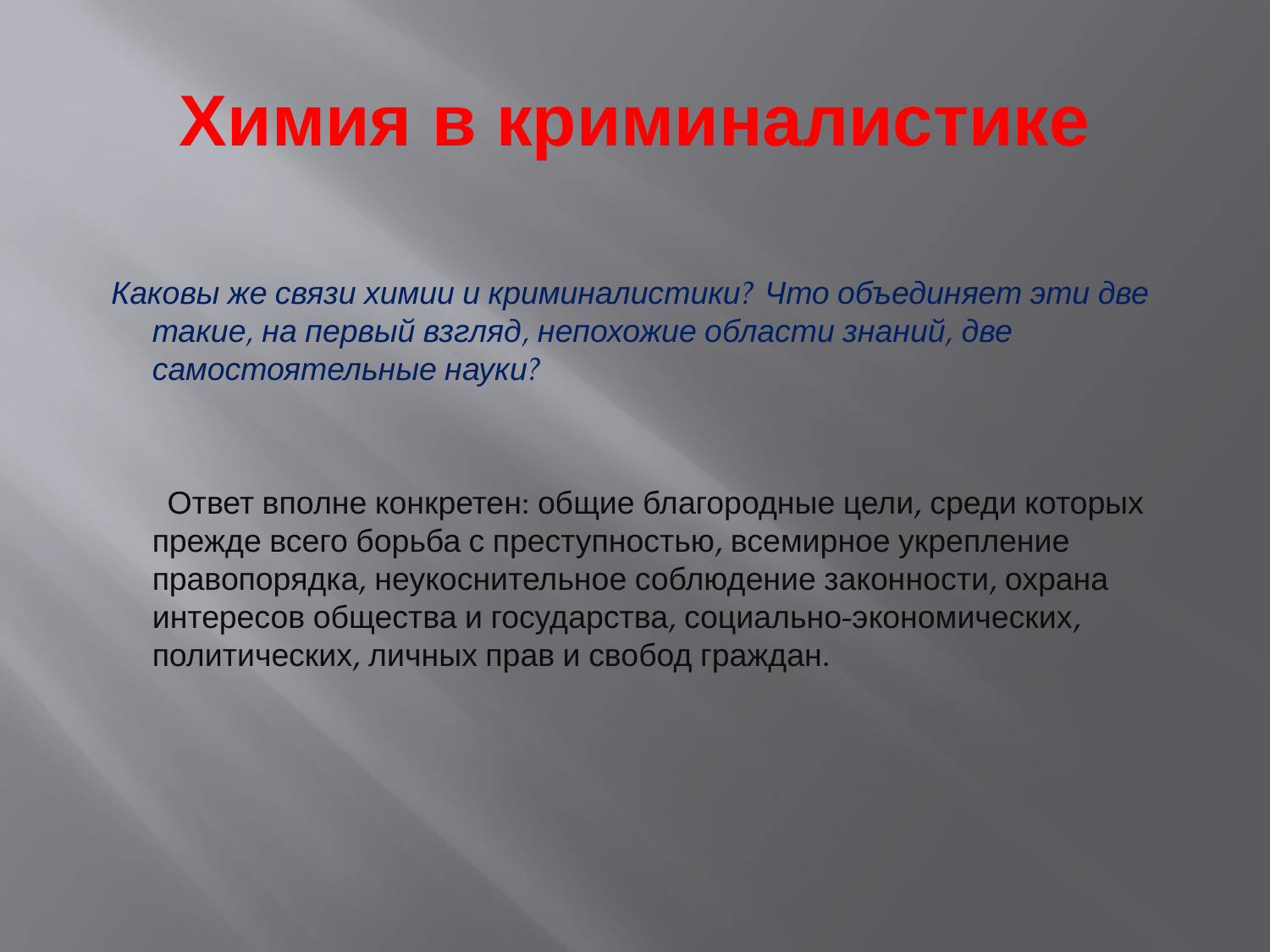

# Химия в криминалистике

  Каковы же связи химии и криминалистики? Что объединяет эти две такие, на первый взгляд, непохожие области знаний, две самостоятельные науки?

         Ответ вполне конкретен: общие благородные цели, среди которых прежде всего борьба с преступностью, всемирное укрепление правопорядка, неукоснительное соблюдение законности, охрана интересов общества и государства, социально-экономических, политических, личных прав и свобод граждан.